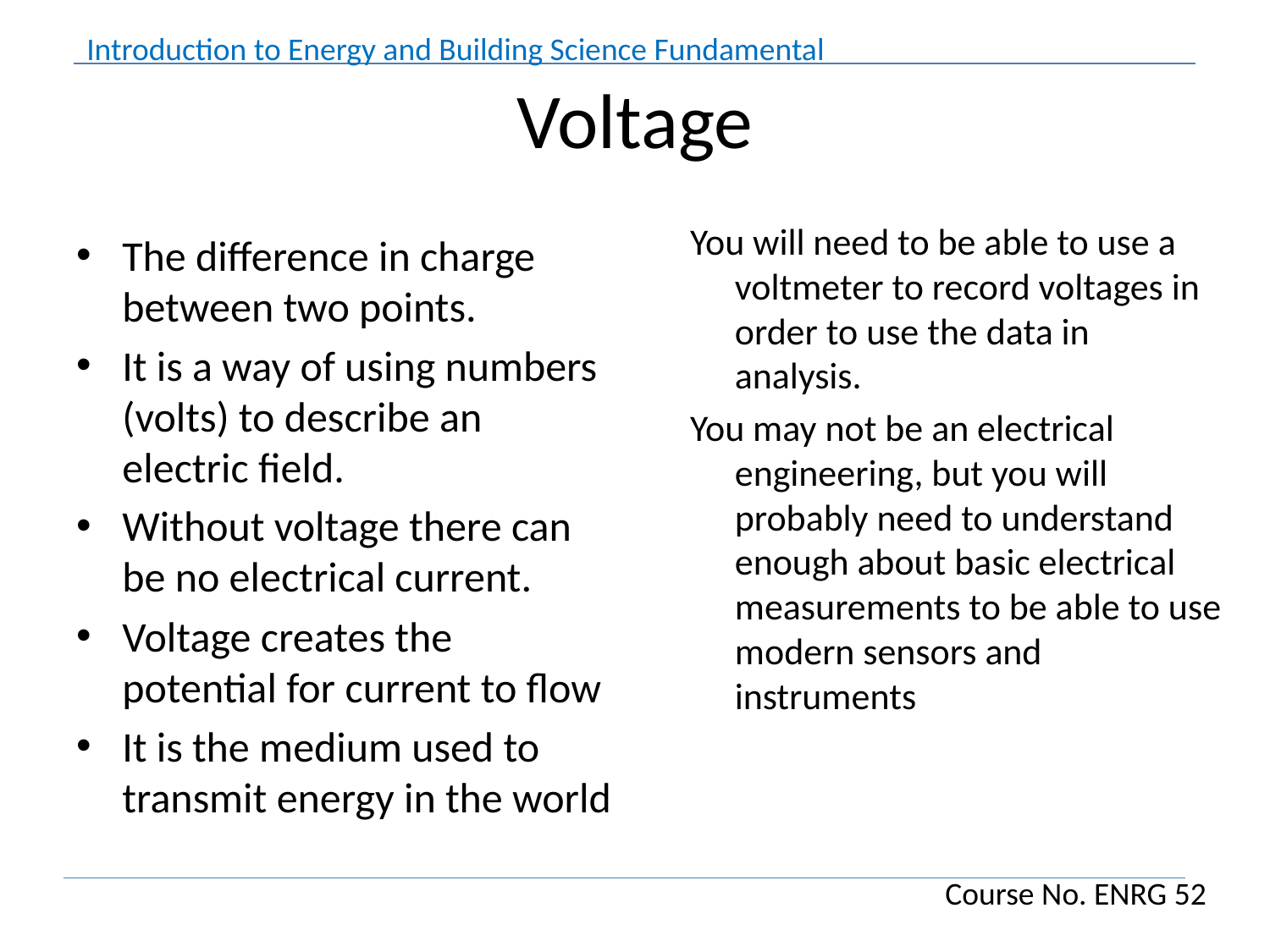

# Voltage
You will need to be able to use a voltmeter to record voltages in order to use the data in analysis.
You may not be an electrical engineering, but you will probably need to understand enough about basic electrical measurements to be able to use modern sensors and instruments
The difference in charge between two points.
It is a way of using numbers (volts) to describe an electric field.
Without voltage there can be no electrical current.
Voltage creates the potential for current to flow
It is the medium used to transmit energy in the world